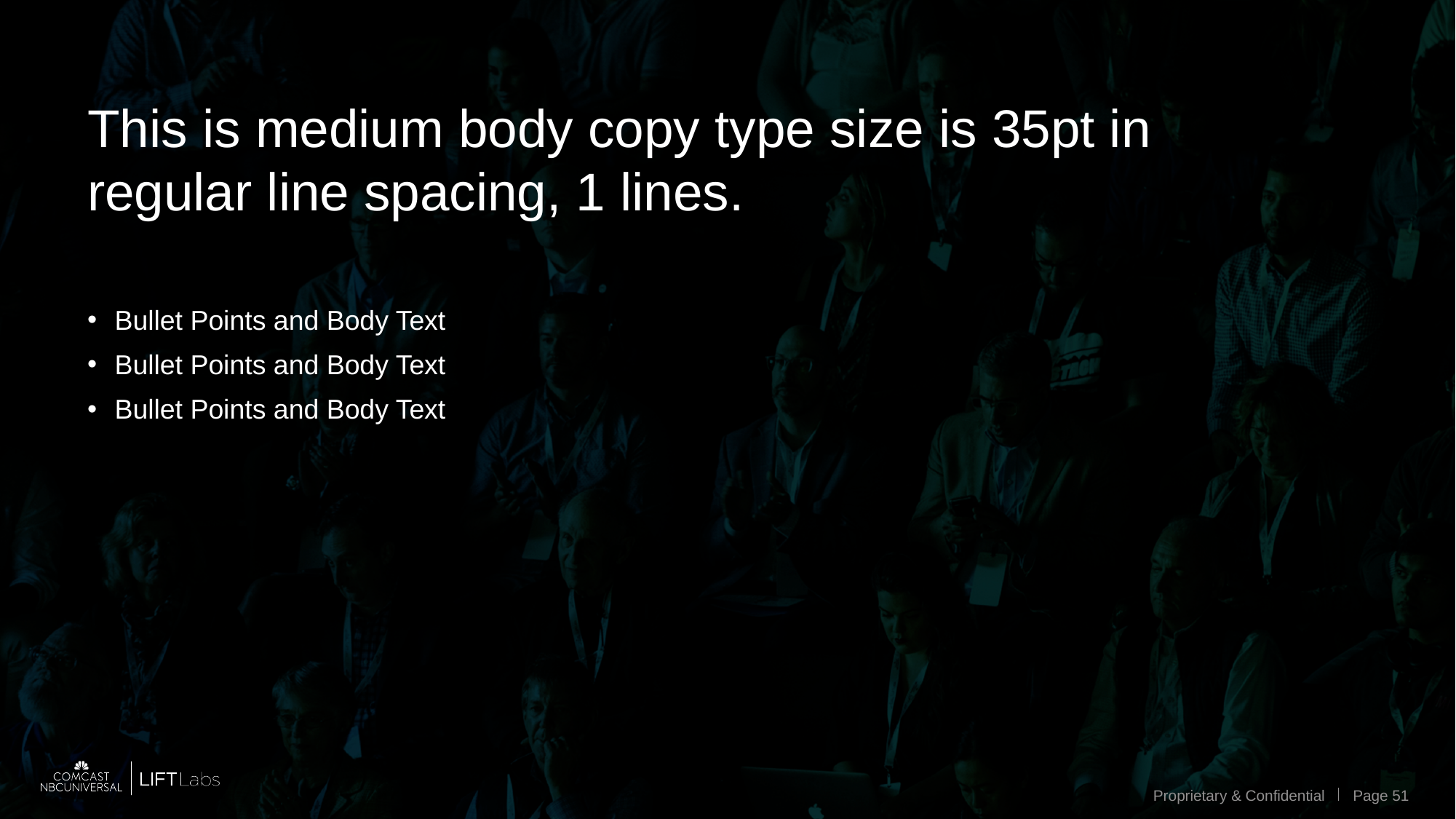

This is medium body copy type size is 35pt in regular line spacing, 1 lines.

Bullet Points and Body Text
Bullet Points and Body Text
Bullet Points and Body Text